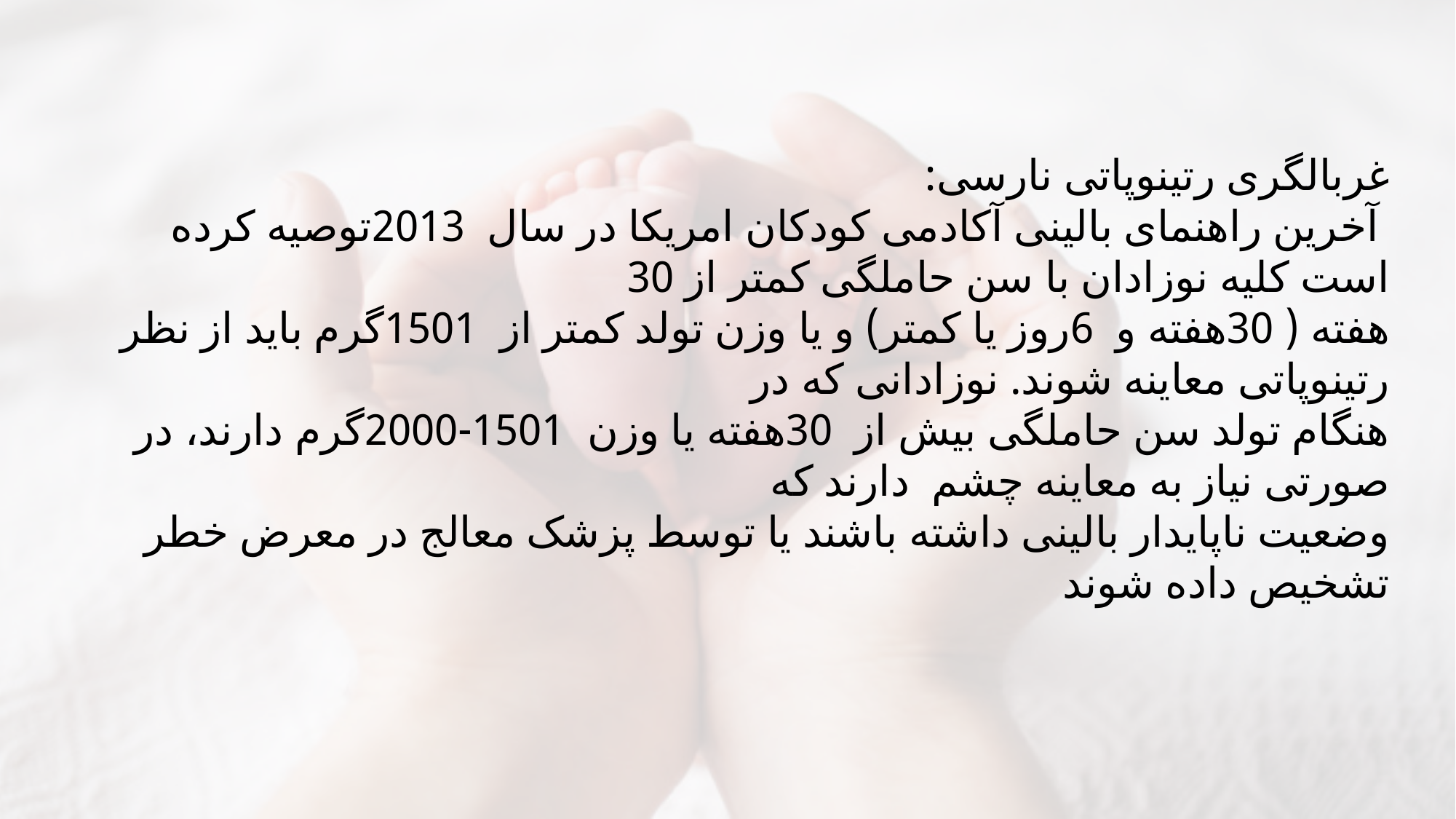

غربالگری رتینوپاتی نارسی:
 آخرین راهنمای بالینی آکادمی کودکان امریکا در سال  2013توصیه کرده است کلیه نوزادان با سن حاملگی کمتر از 30
هفته ( 30هفته و  6روز یا کمتر) و یا وزن تولد کمتر از  1501گرم باید از نظر رتینوپاتی معاینه شوند. نوزادانی که در
هنگام تولد سن حاملگی بیش از  30هفته یا وزن  1501-2000گرم دارند، در صورتی نیاز به معاینه چشم  دارند که
وضعیت ناپایدار بالینی داشته باشند یا توسط پزشک معالج در معرض خطر تشخیص داده شوند